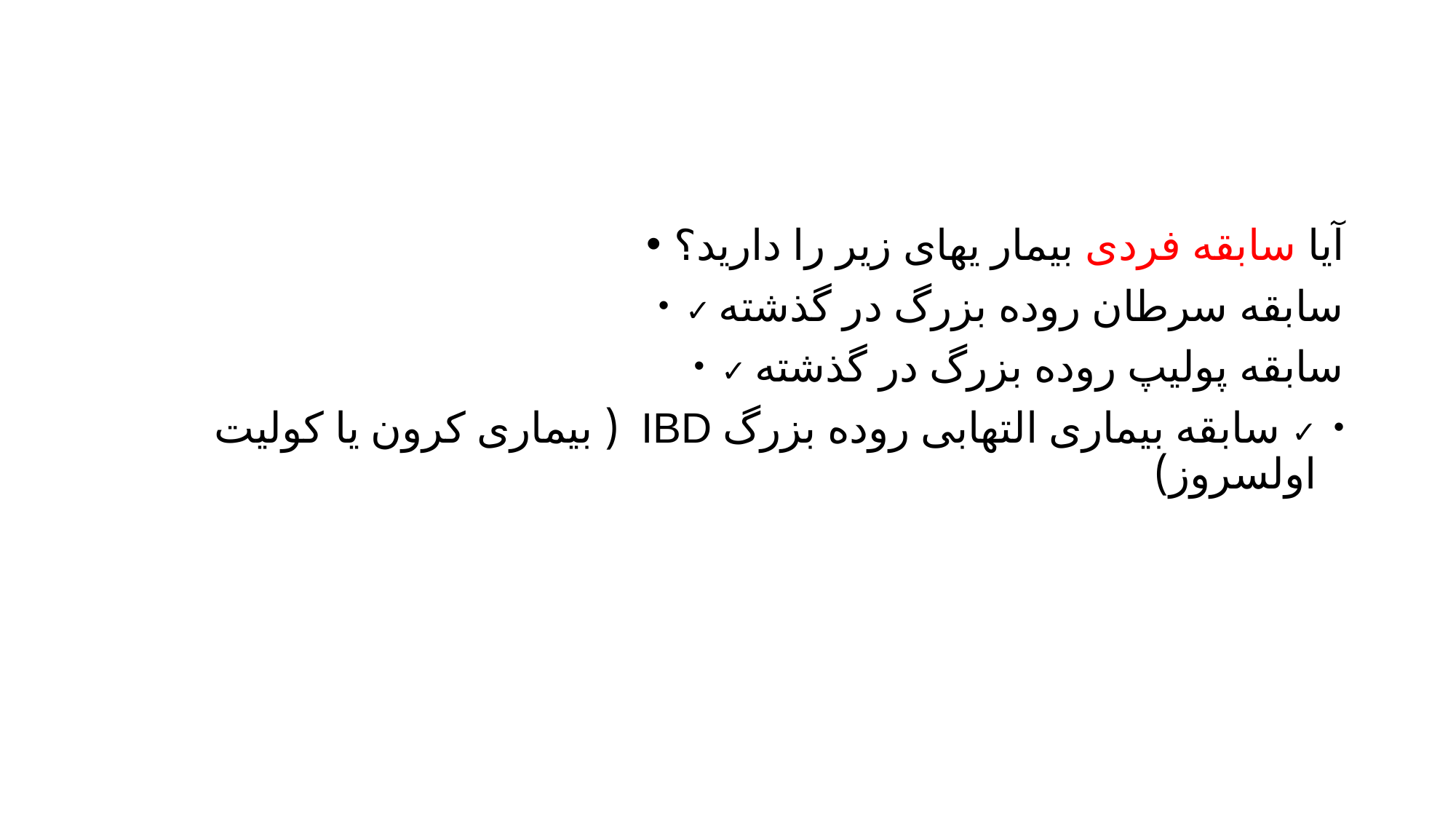

#
آیا سابقه فردی بیمار یهای زیر را دارید؟
✓ سابقه سرطان روده بزرگ در گذشته
✓ سابقه پولیپ روده بزرگ در گذشته
✓ سابقه بیماری التهابی روده بزرگ IBD  ( بیماری کرون یا کولیت اولسروز)